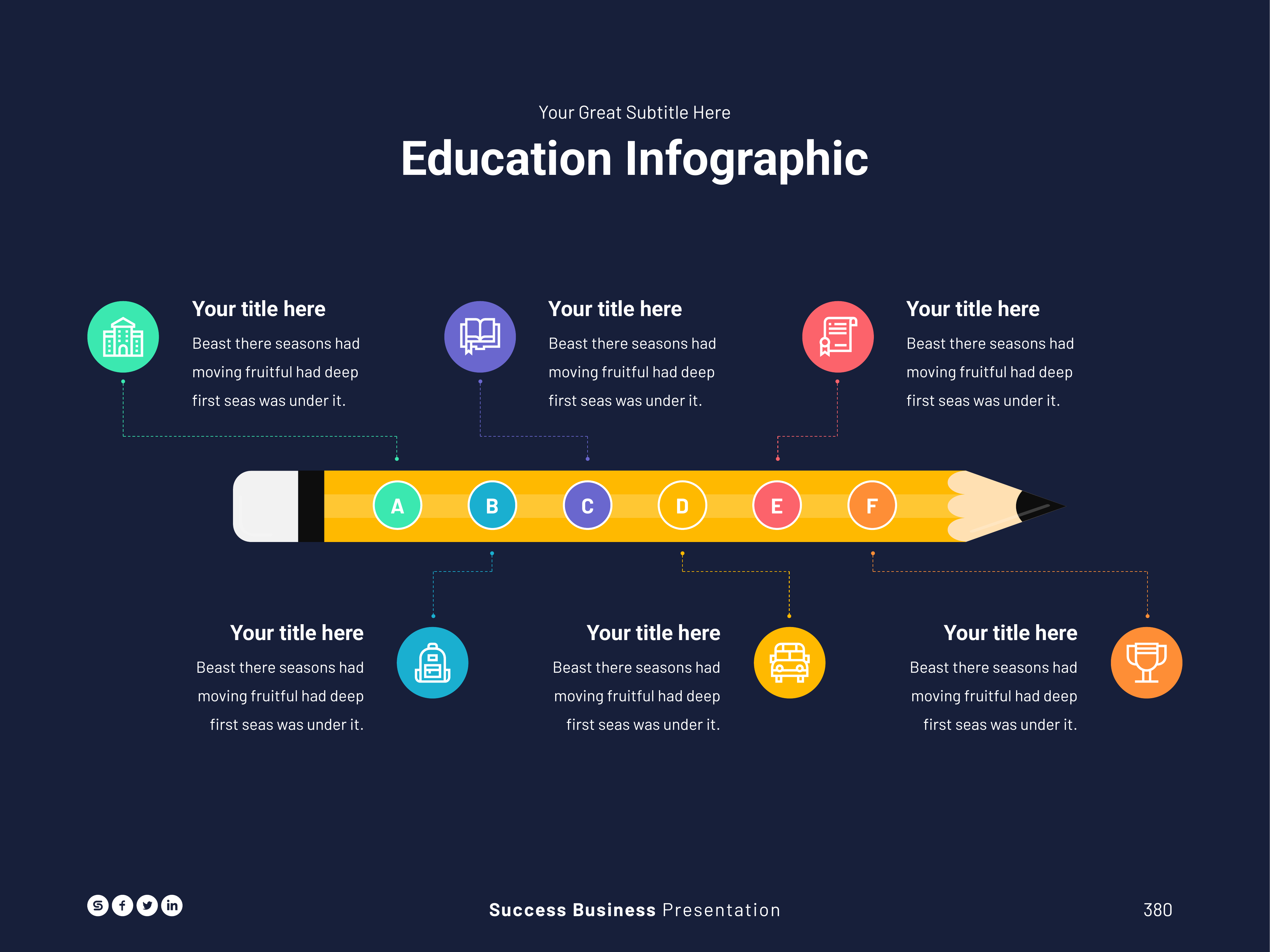

Your Great Subtitle Here
Education Infographic
Your title here
Beast there seasons had moving fruitful had deep first seas was under it.
Your title here
Beast there seasons had moving fruitful had deep first seas was under it.
Your title here
Beast there seasons had moving fruitful had deep first seas was under it.

B
F
C
D
E
A
Your title here
Beast there seasons had moving fruitful had deep first seas was under it.
Your title here
Beast there seasons had moving fruitful had deep first seas was under it.
Your title here
Beast there seasons had moving fruitful had deep first seas was under it.